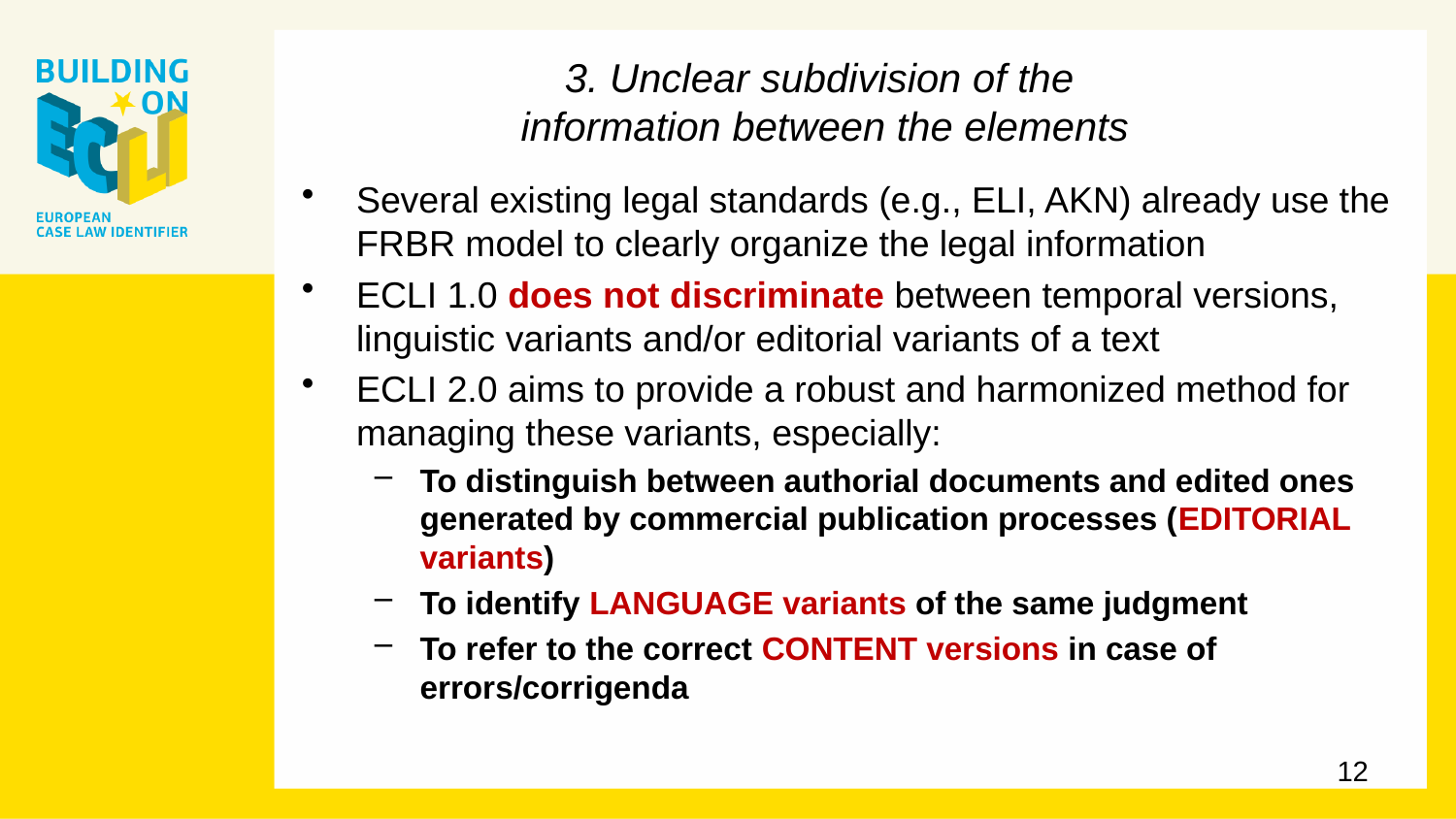

# 3. Unclear subdivision of the information between the elements
Several existing legal standards (e.g., ELI, AKN) already use the FRBR model to clearly organize the legal information
ECLI 1.0 does not discriminate between temporal versions, linguistic variants and/or editorial variants of a text
ECLI 2.0 aims to provide a robust and harmonized method for managing these variants, especially:
To distinguish between authorial documents and edited ones generated by commercial publication processes (EDITORIAL variants)
To identify LANGUAGE variants of the same judgment
To refer to the correct CONTENT versions in case of errors/corrigenda
12